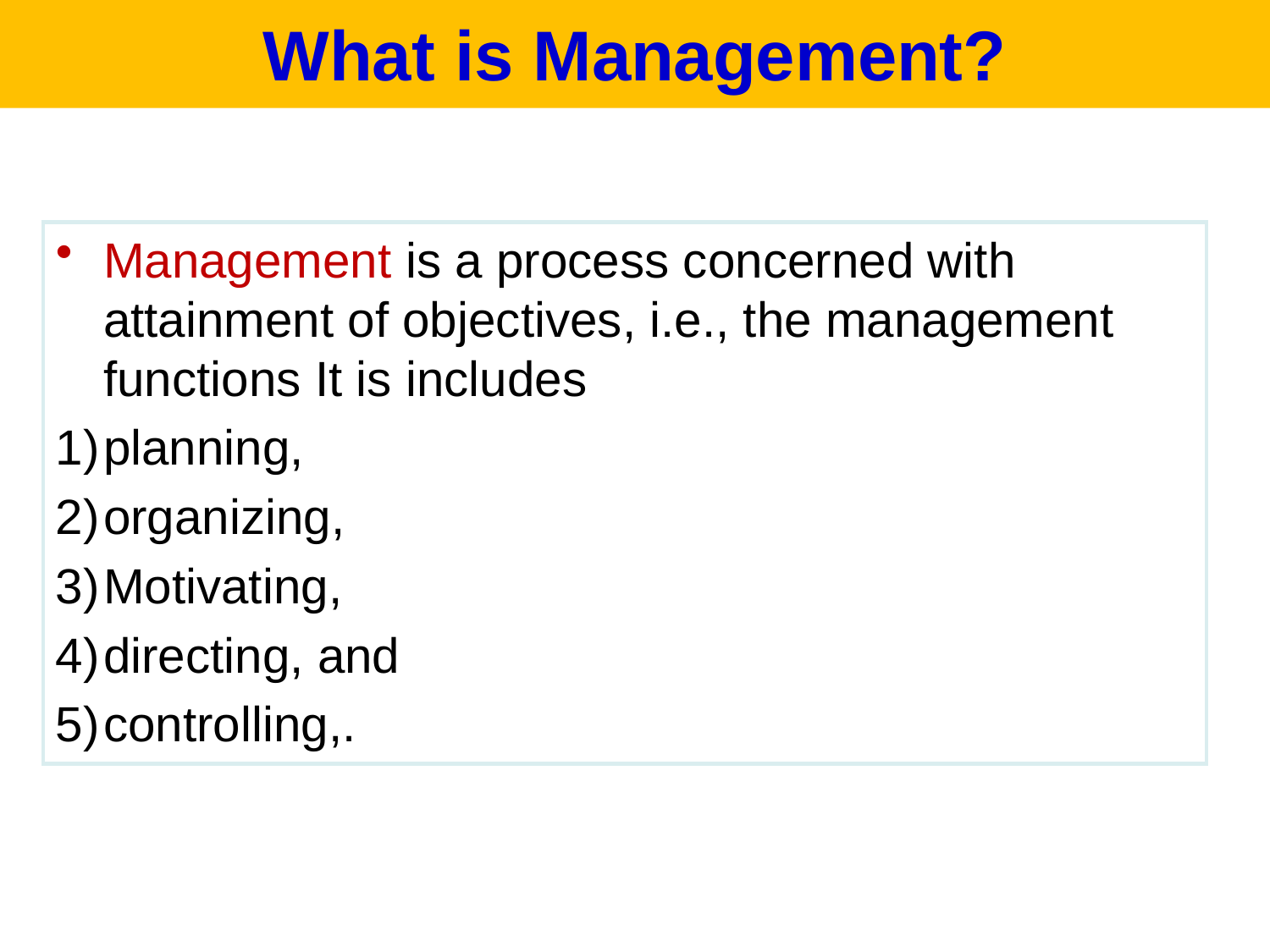

What is Management?
Management is a process concerned with attainment of objectives, i.e., the management functions It is includes
planning,
organizing,
Motivating,
directing, and
controlling,.